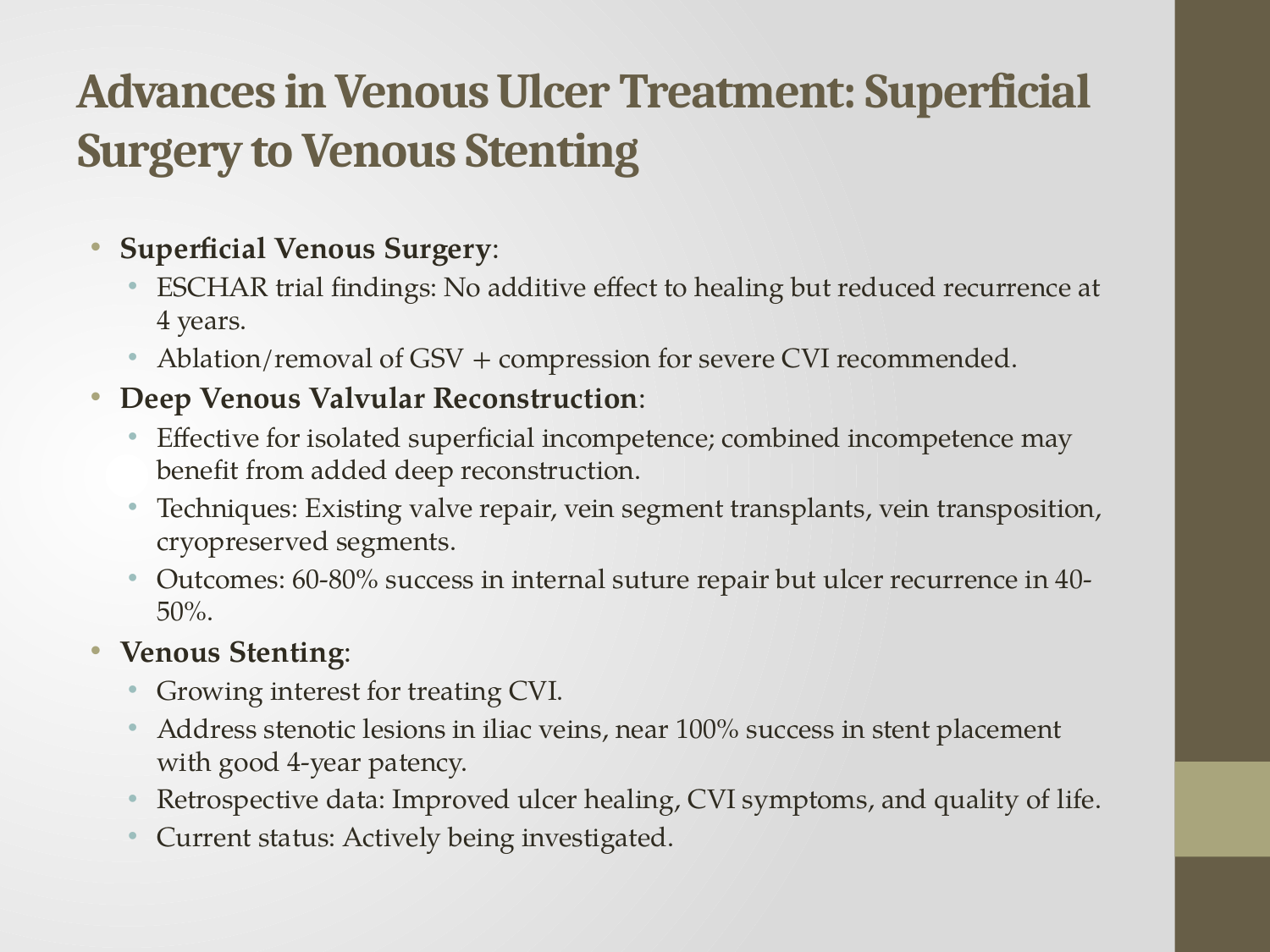

# Advances in Venous Ulcer Treatment: Superficial Surgery to Venous Stenting
Superficial Venous Surgery:
ESCHAR trial findings: No additive effect to healing but reduced recurrence at 4 years.
Ablation/removal of GSV + compression for severe CVI recommended.
Deep Venous Valvular Reconstruction:
Effective for isolated superficial incompetence; combined incompetence may benefit from added deep reconstruction.
Techniques: Existing valve repair, vein segment transplants, vein transposition, cryopreserved segments.
Outcomes: 60-80% success in internal suture repair but ulcer recurrence in 40-50%.
Venous Stenting:
Growing interest for treating CVI.
Address stenotic lesions in iliac veins, near 100% success in stent placement with good 4-year patency.
Retrospective data: Improved ulcer healing, CVI symptoms, and quality of life.
Current status: Actively being investigated.